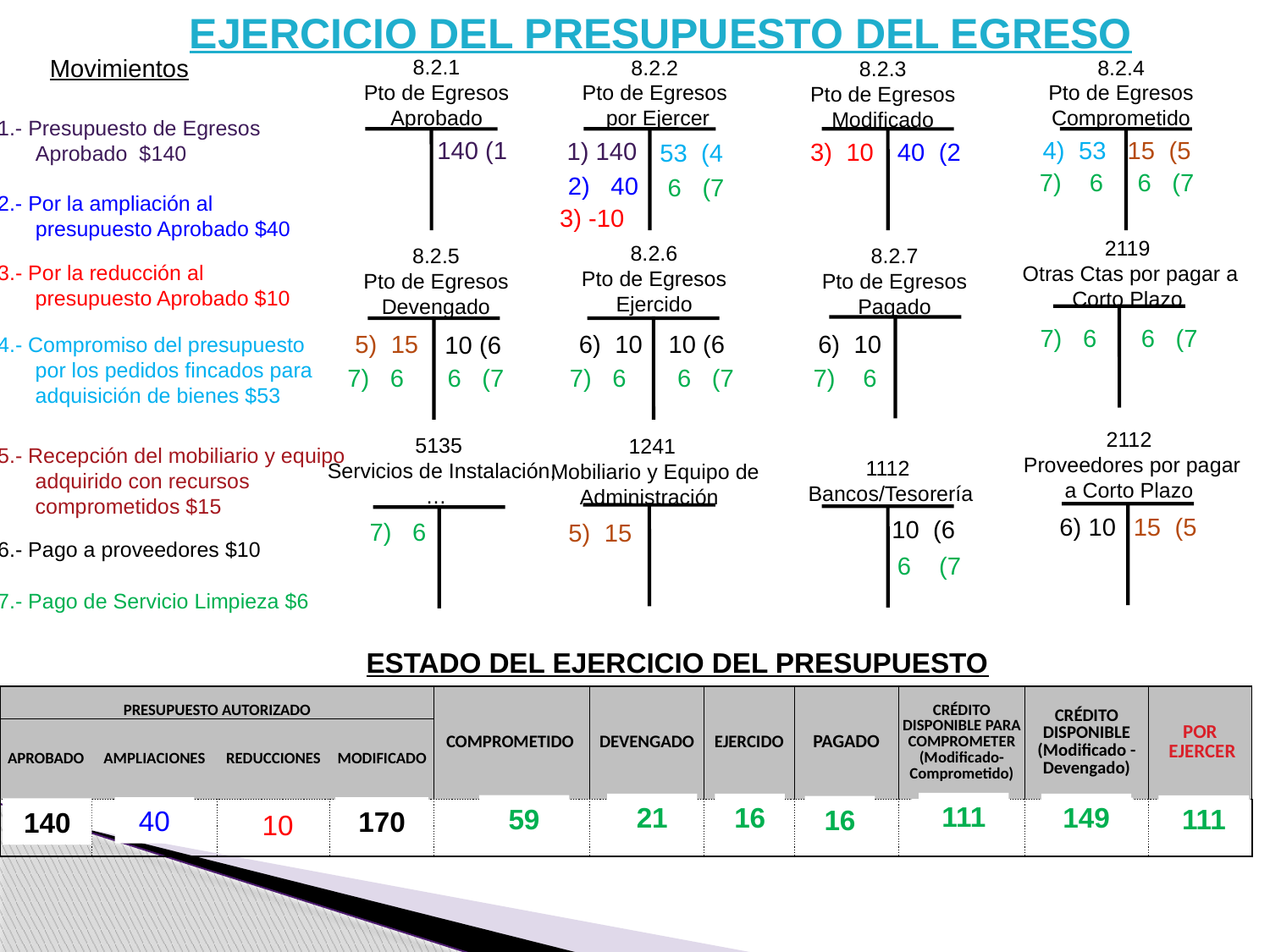

EJERCICIO DEL PRESUPUESTO DEL EGRESO
Movimientos
8.2.1
Pto de Egresos Aprobado
8.2.2
Pto de Egresos
 por Ejercer
8.2.4
Pto de Egresos Comprometido
8.2.3
Pto de Egresos Modificado
1.- Presupuesto de Egresos Aprobado  $140

140 (1

4)  53

15  (5
1) 140
3)  10
40  (2
53  (4
7)    6
6   (7
2)   40
6   (7
2.- Por la ampliación al presupuesto Aprobado $40
  3) -10
2119
 Otras Ctas por pagar a Corto Plazo
8.2.6
Pto de Egresos Ejercido
8.2.5
Pto de Egresos Devengado
8.2.7
Pto de Egresos Pagado
3.- Por la reducción al presupuesto Aprobado $10

7)   6
6   (7

6)  10
6)  10
10 (6
5)  15
10 (6
4.- Compromiso del presupuesto por los pedidos fincados para adquisición de bienes $53
7)   6
6   (7
7)   6
6   (7
7)    6
2112
 Proveedores por pagar a Corto Plazo
5135
 Servicios de Instalación, …
1241
 Mobiliario y Equipo de Administración
5.- Recepción del mobiliario y equipo adquirido con recursos comprometidos $15
1112
 Bancos/Tesorería

6) 10
15  (5

10  (6
7)   6
5)  15
6.- Pago a proveedores $10
6    (7
7.- Pago de Servicio Limpieza $6
ESTADO DEL EJERCICIO DEL PRESUPUESTO
| PRESUPUESTO AUTORIZADO |  |  |  | COMPROMETIDO | DEVENGADO | EJERCIDO | PAGADO | CRÉDITO DISPONIBLE PARA COMPROMETER (Modificado-Comprometido) | CRÉDITO DISPONIBLE (Modificado -Devengado) | POR EJERCER |
| --- | --- | --- | --- | --- | --- | --- | --- | --- | --- | --- |
| APROBADO | AMPLIACIONES | REDUCCIONES | MODIFICADO |  |  |  |  |  |  |  |
|  |  |  |  |  |  |  |  |  |  |  |
111
21
16
149
59
111
16
40
117
155
170
140
10
10
170
170
117
170
10
15
53
180
180
180
180